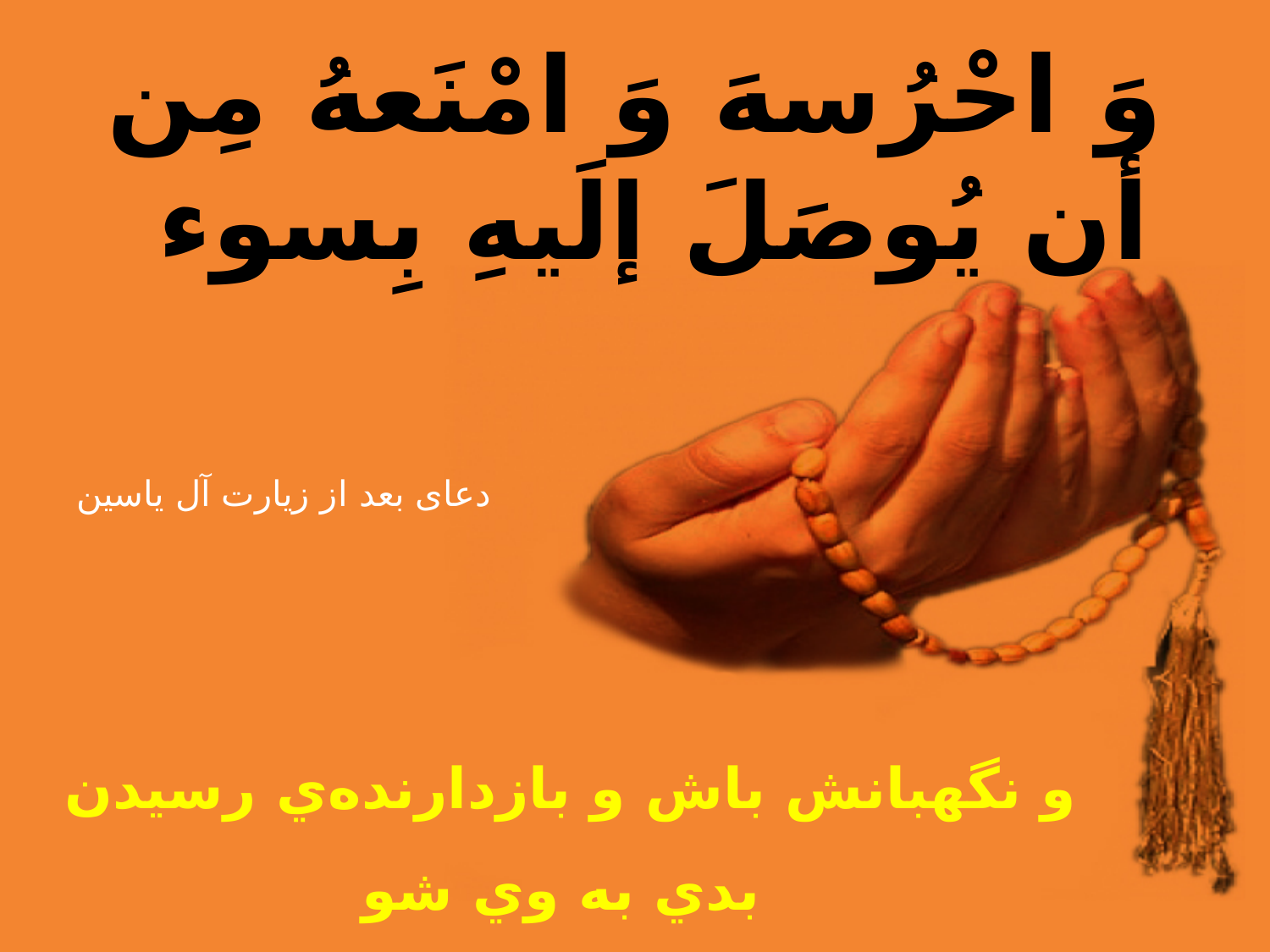

وَ احْرُسهَ وَ امْنَعهُ مِن أن يُوصَلَ إلَيهِ بِسوء
و نگهبانش باش و بازدارنده‌ي رسيدن
بدي به وي شو